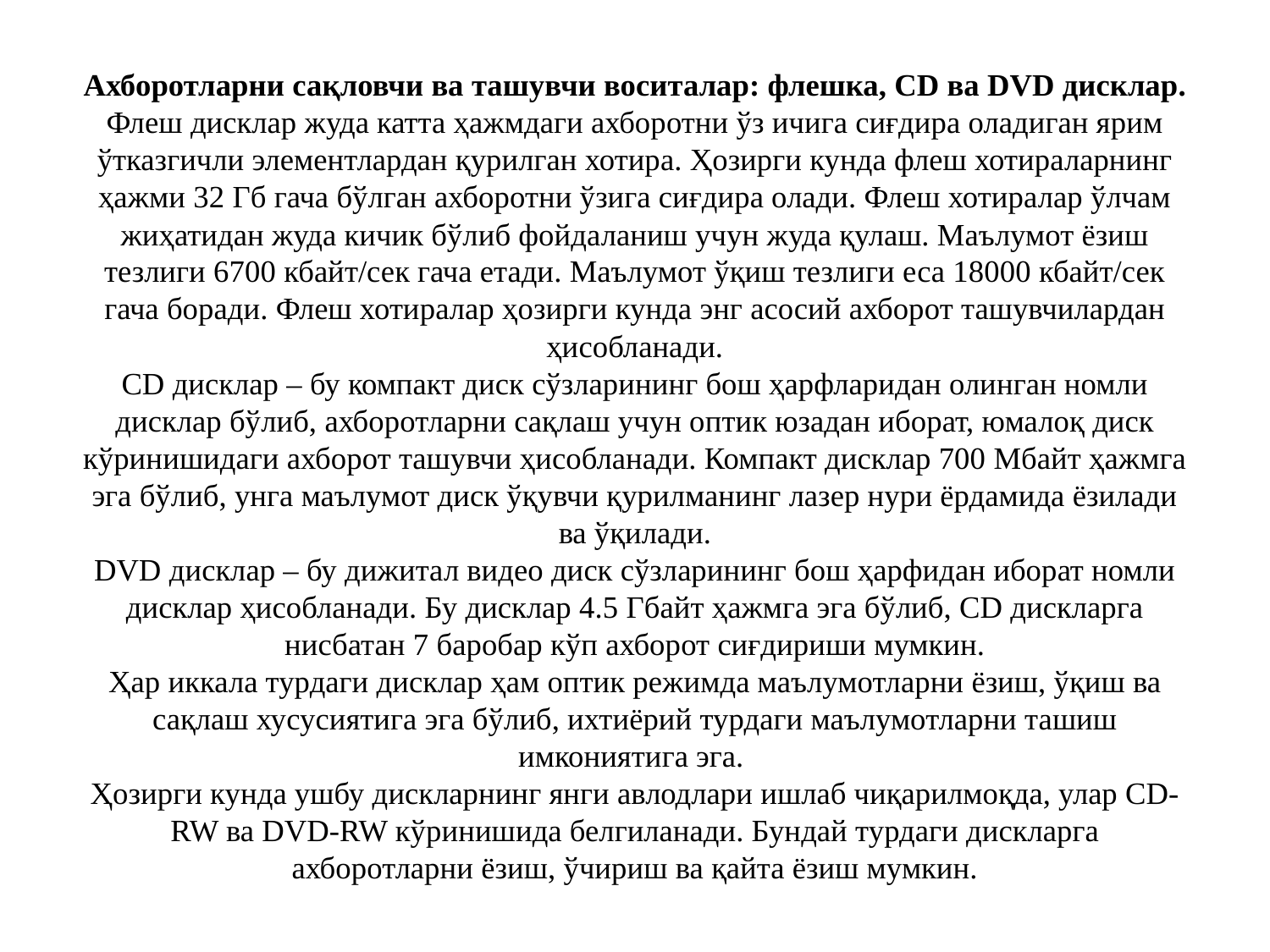

# Ахборотларни сақловчи ва ташувчи воситалар: флешка, CD ва DVD дисклар. Флеш дисклар жуда катта ҳажмдаги ахборотни ўз ичига сиғдира оладиган ярим ўтказгичли элементлардан қурилган хотира. Ҳозирги кунда флеш хотираларнинг ҳажми 32 Гб гача бўлган ахборотни ўзига сиғдира олади. Флеш хотиралар ўлчам жиҳатидан жуда кичик бўлиб фойдаланиш учун жуда қулаш. Маълумот ёзиш тезлиги 6700 кбайт/сек гача етади. Маълумот ўқиш тезлиги еса 18000 кбайт/сек гача боради. Флеш хотиралар ҳозирги кунда энг асосий ахборот ташувчилардан ҳисобланади. CD дисклар – бу компакт диск сўзларининг бош ҳарфларидан олинган номли дисклар бўлиб, ахборотларни сақлаш учун оптик юзадан иборат, юмалоқ диск кўринишидаги ахборот ташувчи ҳисобланади. Компакт дисклар 700 Мбайт ҳажмга эга бўлиб, унга маълумот диск ўқувчи қурилманинг лазер нури ёрдамида ёзилади ва ўқилади. DVD дисклар – бу дижитал видео диск сўзларининг бош ҳарфидан иборат номли дисклар ҳисобланади. Бу дисклар 4.5 Гбайт ҳажмга эга бўлиб, CD дискларга нисбатан 7 баробар кўп ахборот сиғдириши мумкин. Ҳар иккала турдаги дисклар ҳам оптик режимда маълумотларни ёзиш, ўқиш ва сақлаш хусусиятига эга бўлиб, ихтиёрий турдаги маълумотларни ташиш имкониятига эга. Ҳозирги кунда ушбу дискларнинг янги авлодлари ишлаб чиқарилмоқда, улар CD-RW ва DVD-RW кўринишида белгиланади. Бундай турдаги дискларга ахборотларни ёзиш, ўчириш ва қайта ёзиш мумкин.